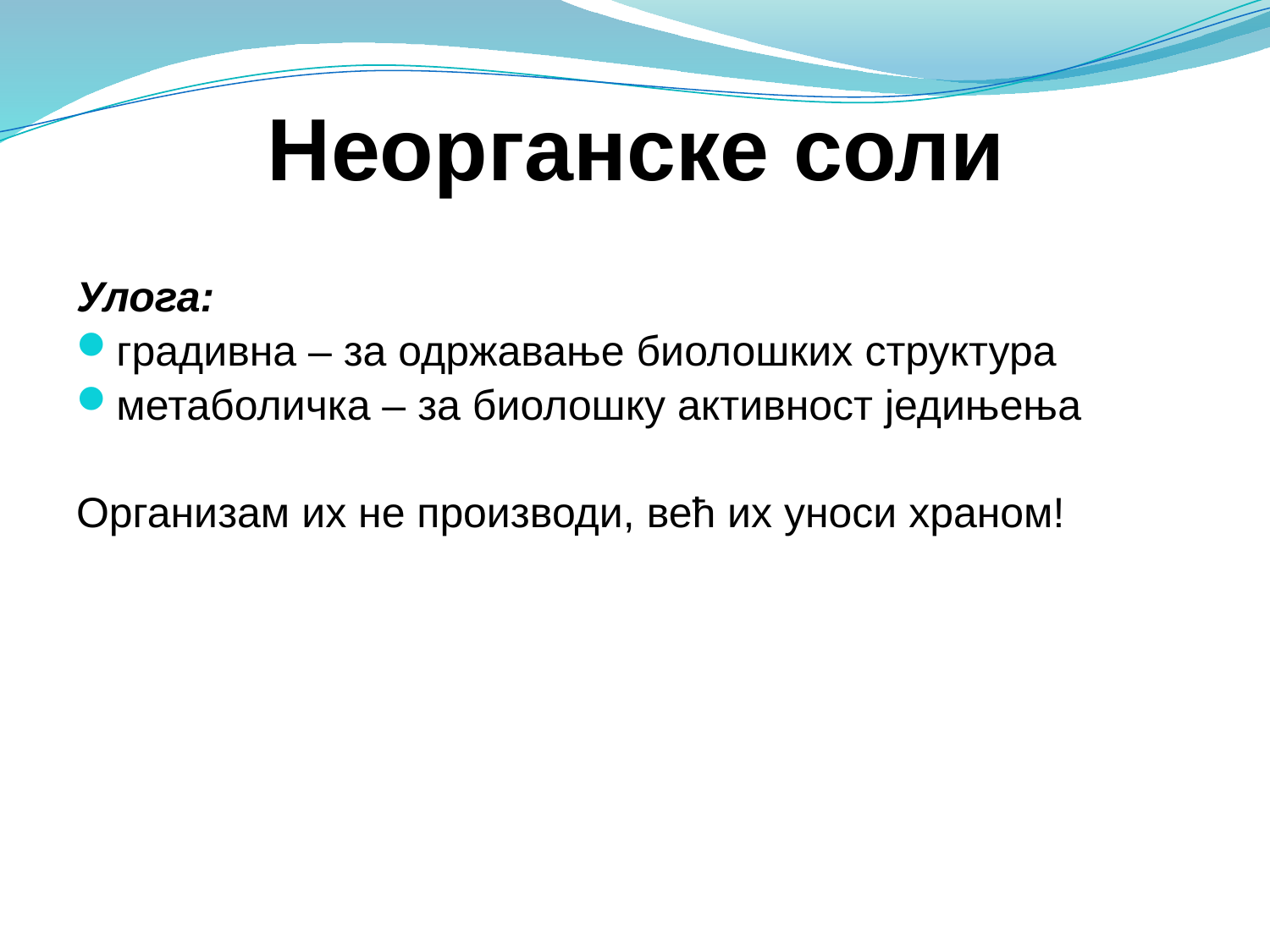

Неорганске соли
Улога:
градивна – за одржавање биолошких структура
метаболичка – за биолошку активност једињења

Организам их не производи, већ их уноси храном!